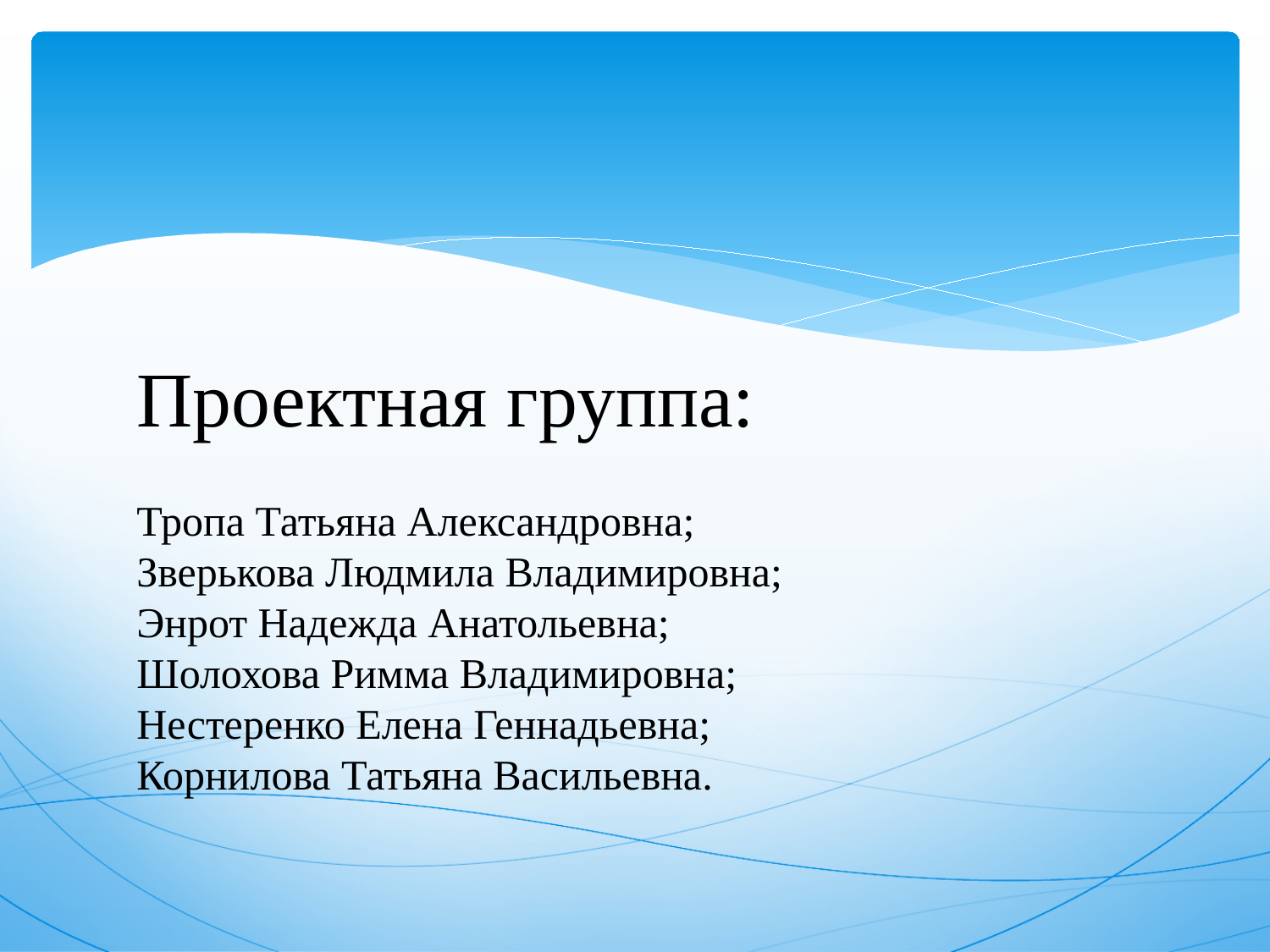

Проектная группа:

Тропа Татьяна Александровна;
Зверькова Людмила Владимировна;
Энрот Надежда Анатольевна;
Шолохова Римма Владимировна;
Нестеренко Елена Геннадьевна;
Корнилова Татьяна Васильевна.